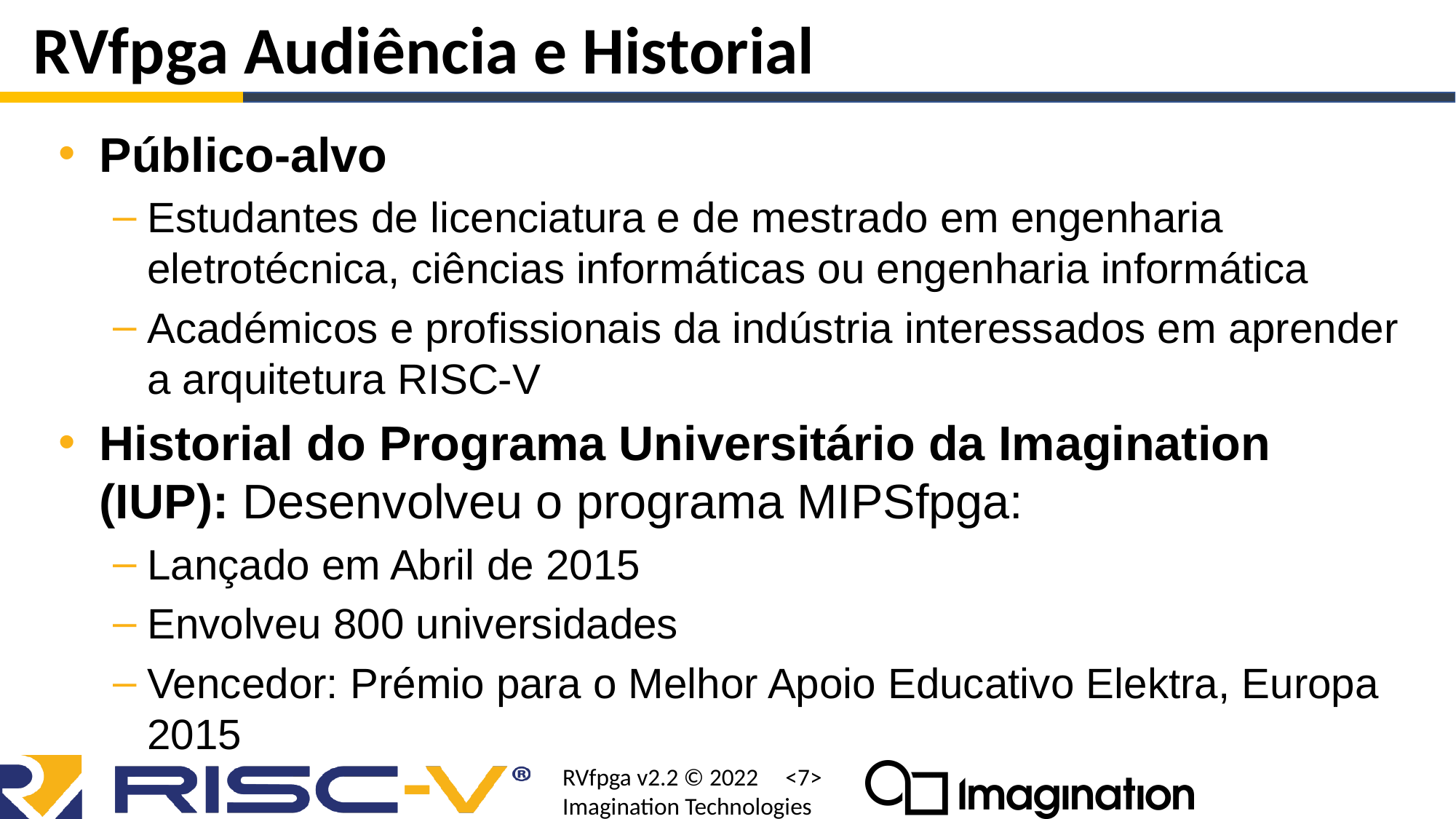

# RVfpga Audiência e Historial
Público-alvo
Estudantes de licenciatura e de mestrado em engenharia eletrotécnica, ciências informáticas ou engenharia informática
Académicos e profissionais da indústria interessados em aprender a arquitetura RISC-V
Historial do Programa Universitário da Imagination (IUP): Desenvolveu o programa MIPSfpga:
Lançado em Abril de 2015
Envolveu 800 universidades
Vencedor: Prémio para o Melhor Apoio Educativo Elektra, Europa 2015